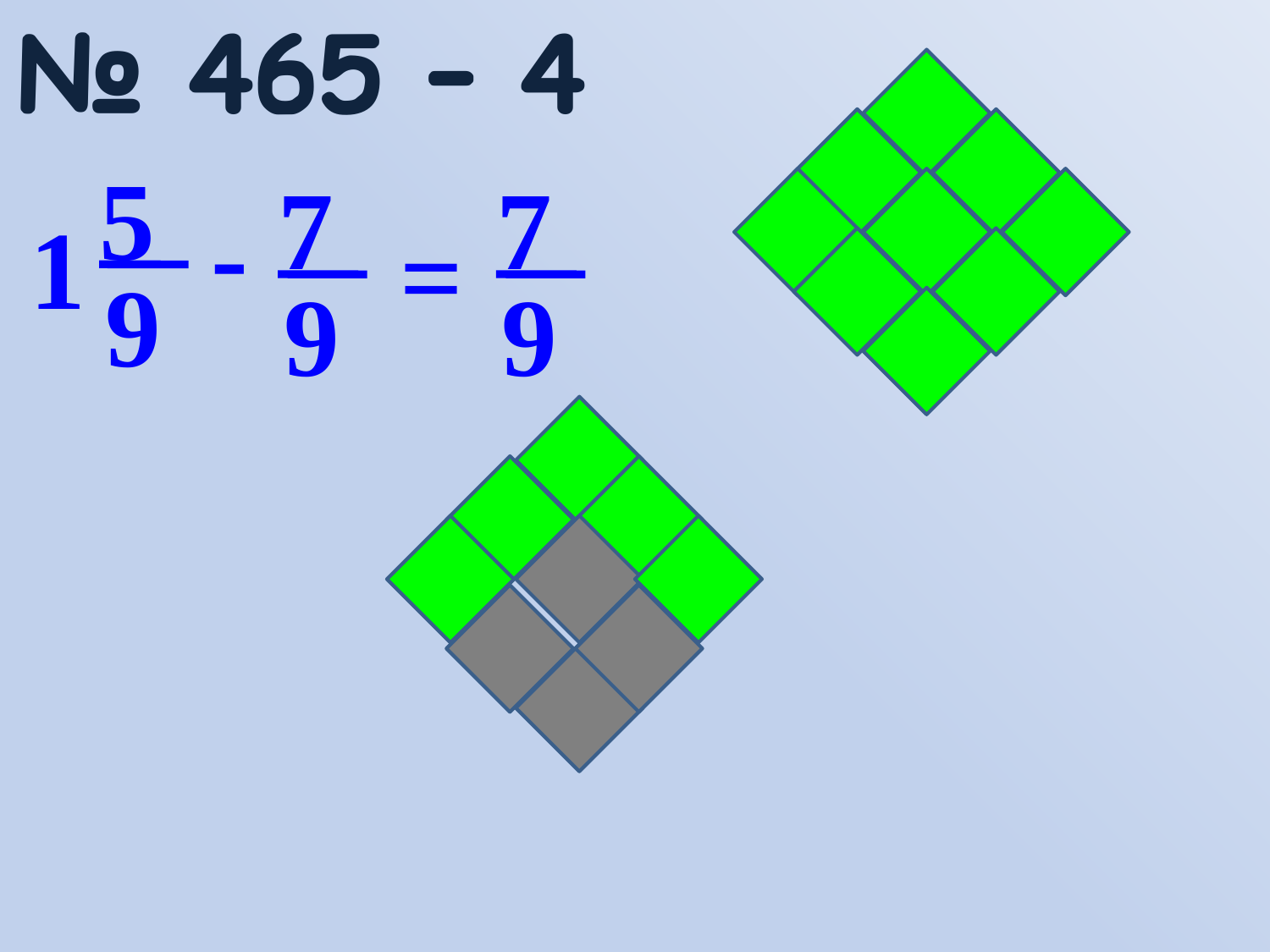

№ 465 – 4

5
9

7
9

7
9

-
=
1